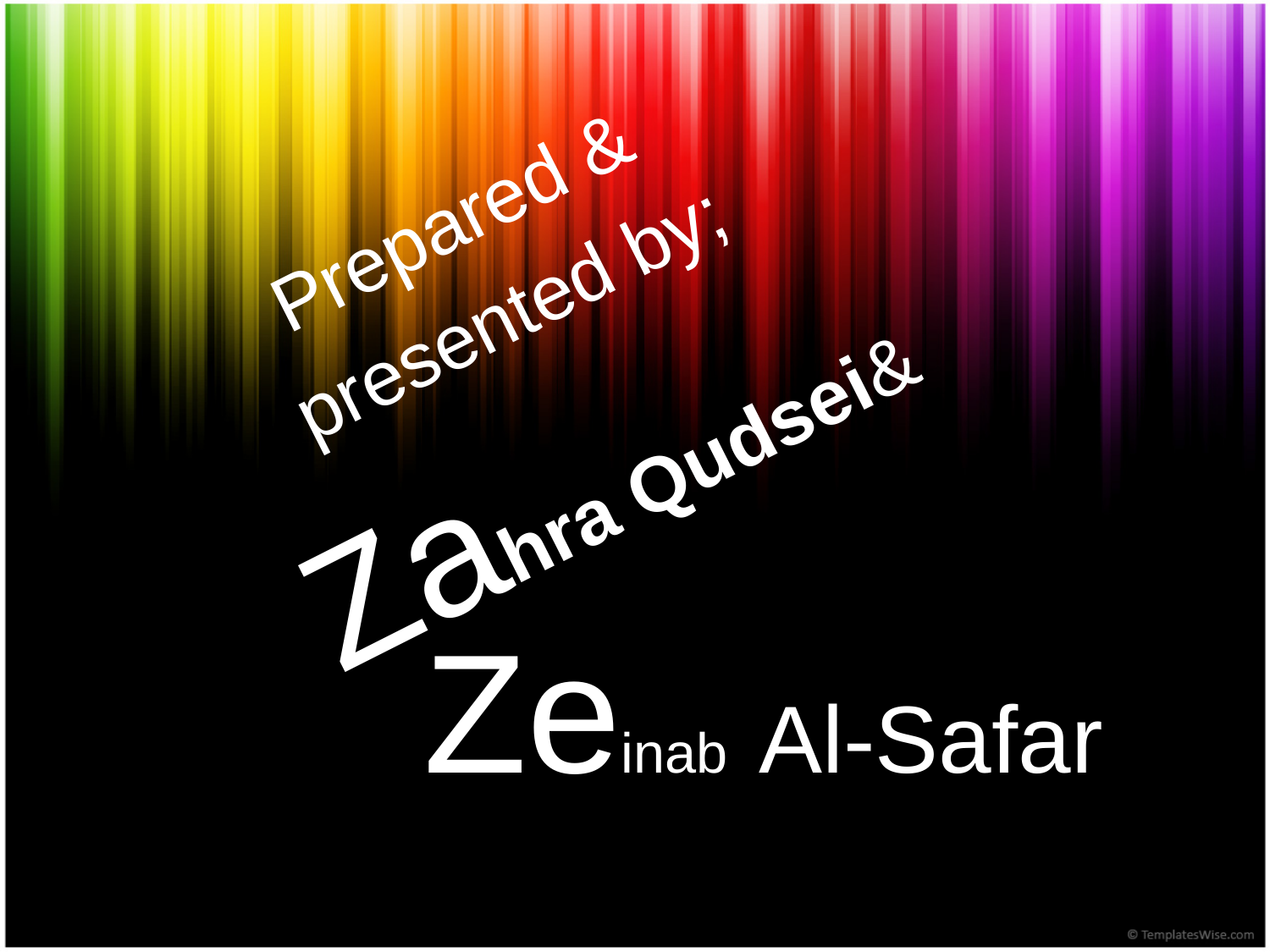

Prepared &
 presented by;
 Zahra Qudsei&

      Zeinab  Al-Safar
#